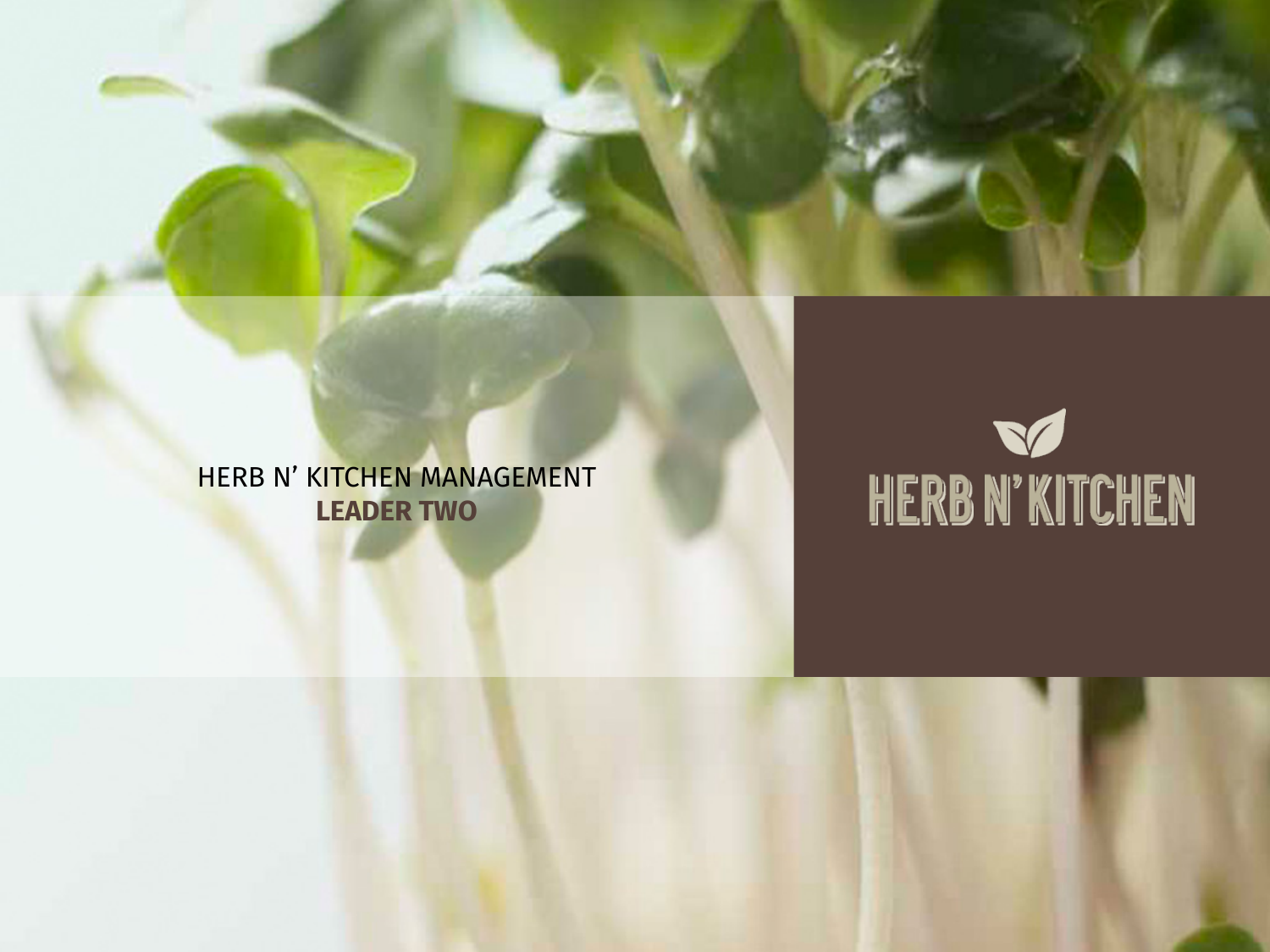

# HERB N’ KITCHEN MANAGEMENT LEADER TWO